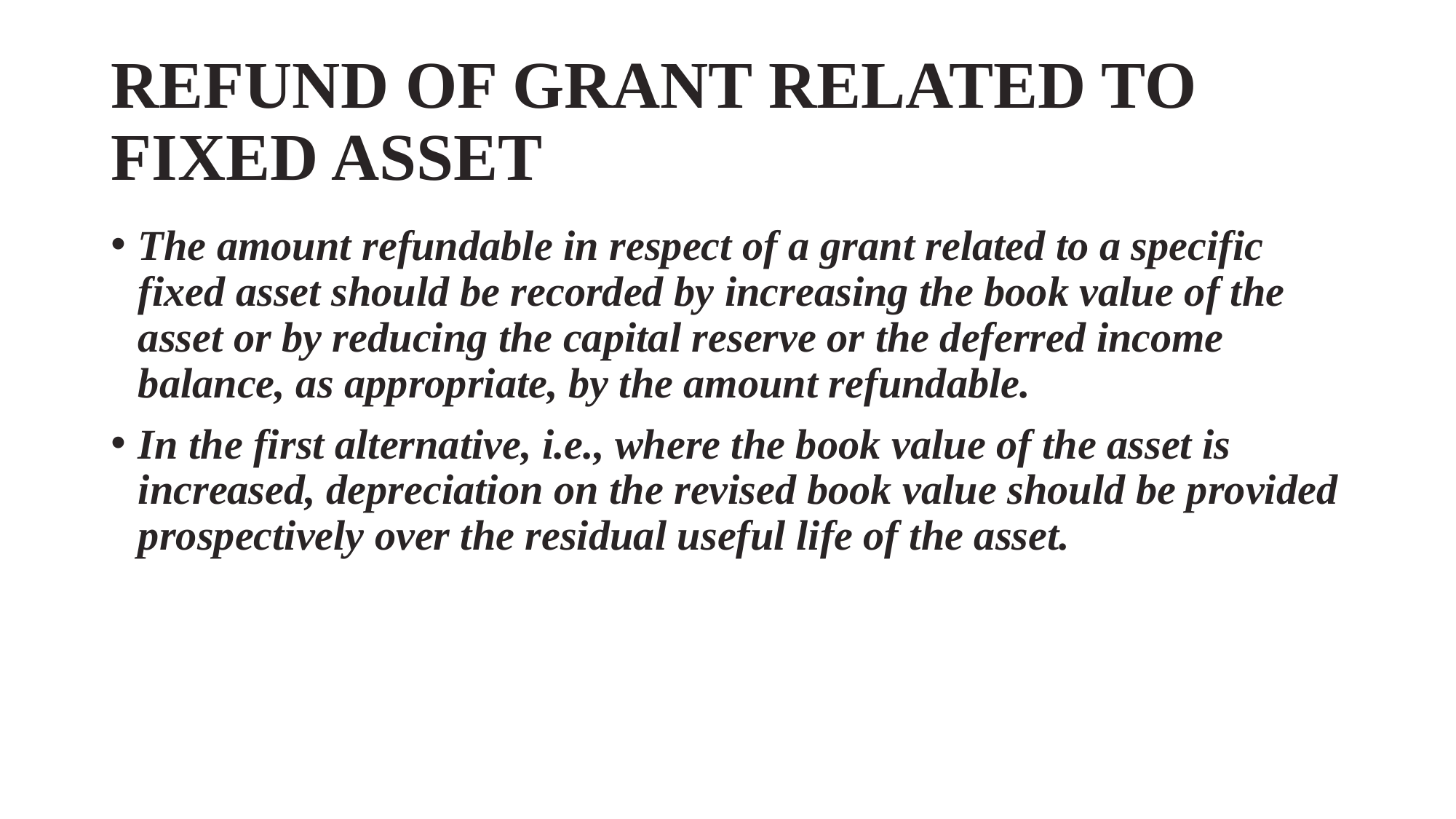

# REFUND OF GRANT RELATED TO FIXED ASSET
The amount refundable in respect of a grant related to a specific fixed asset should be recorded by increasing the book value of the asset or by reducing the capital reserve or the deferred income balance, as appropriate, by the amount refundable.
In the first alternative, i.e., where the book value of the asset is increased, depreciation on the revised book value should be provided prospectively over the residual useful life of the asset.